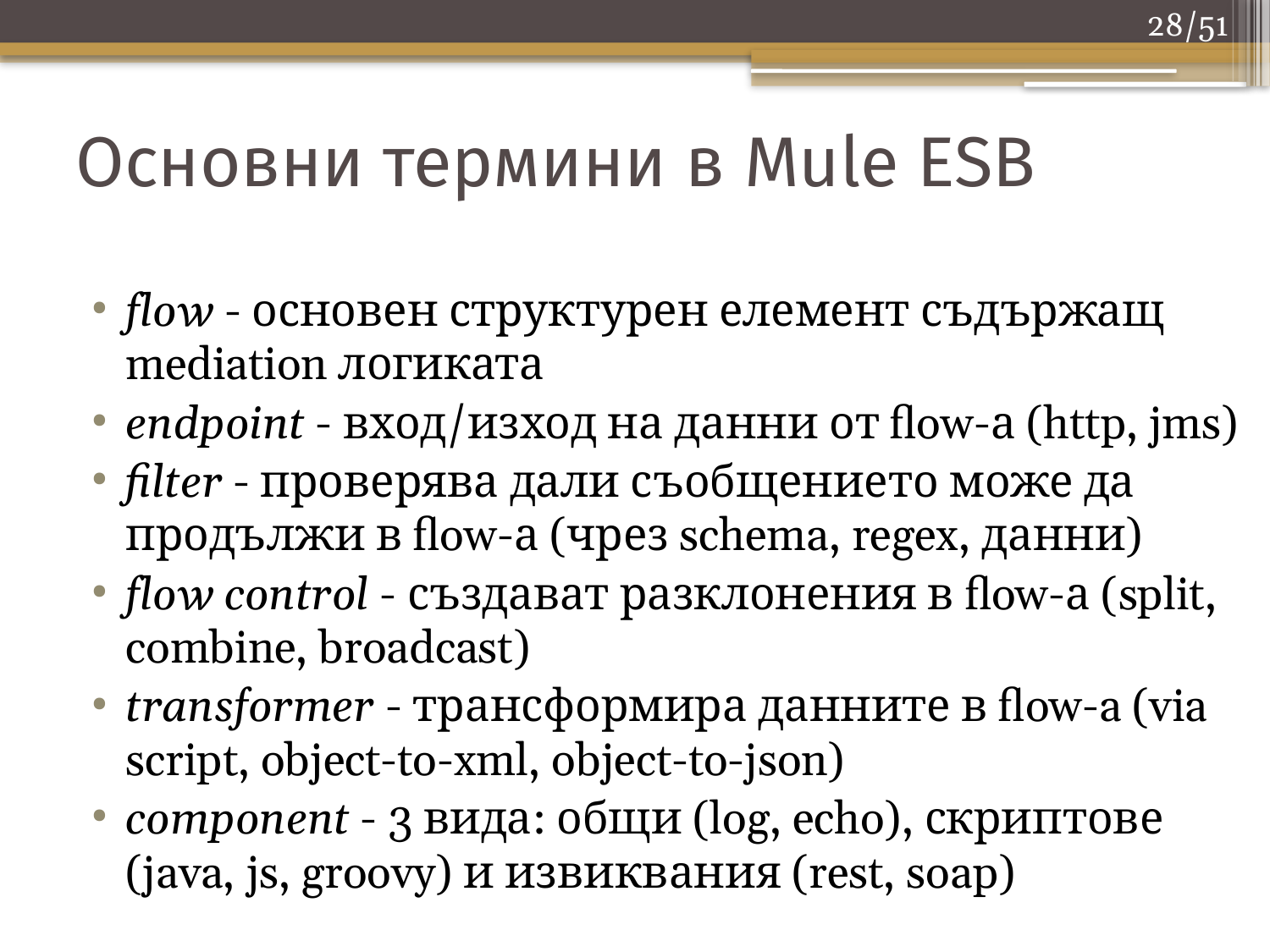

28/51
# Основни термини в Mule ESB
flow - основен структурен елемент съдържащ mediation логиката
endpoint - вход/изход на данни от flow-а (http, jms)
filter - проверява дали съобщението може да продължи в flow-а (чрез schema, regex, данни)
flow control - създават разклонения в flow-а (split, combine, broadcast)
transformer - трансформира данните в flow-a (via script, object-to-xml, object-to-json)
component - 3 вида: общи (log, echo), скриптове (java, js, groovy) и извиквания (rest, soap)